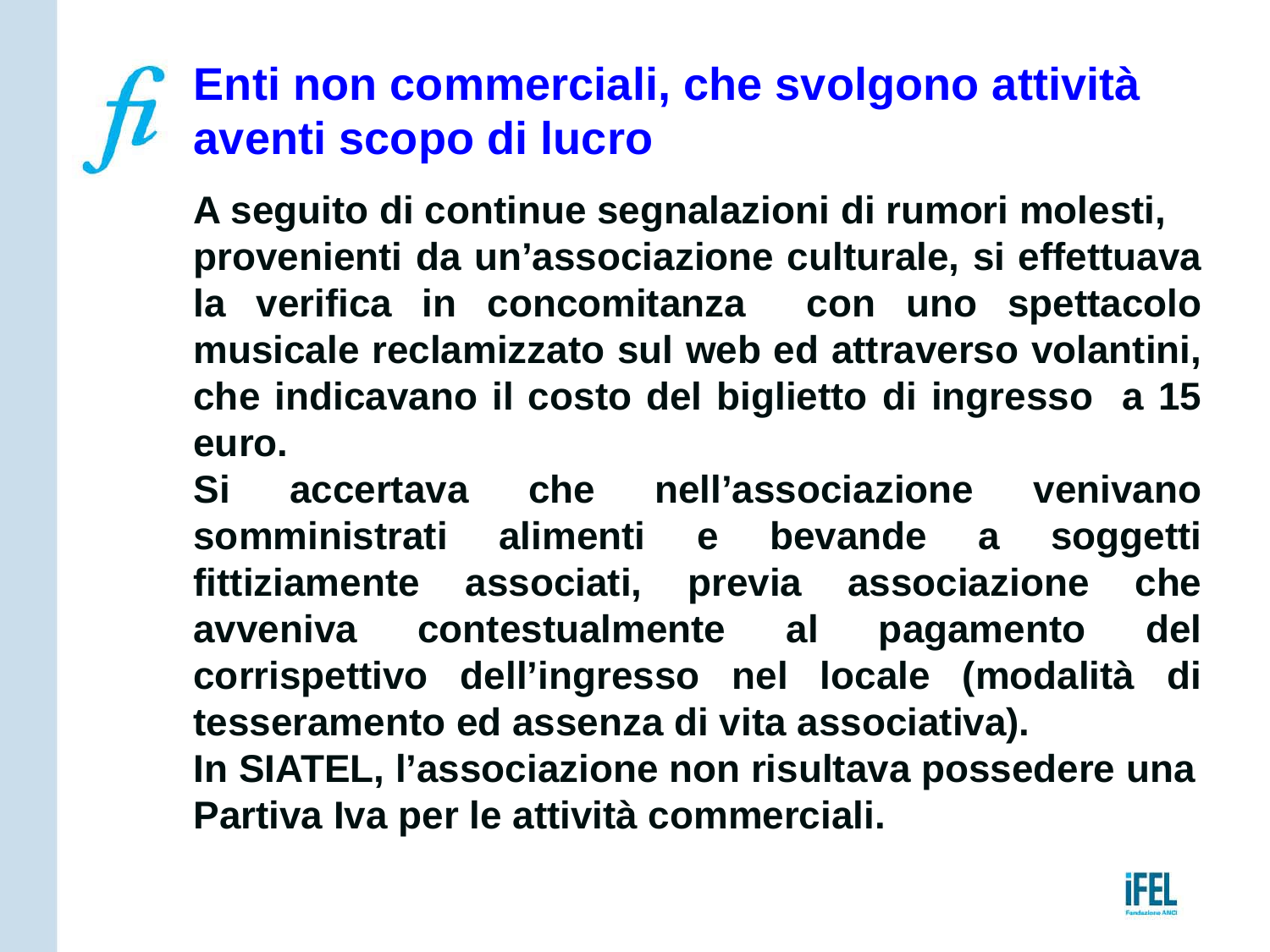

Enti non commerciali, che svolgono attività
aventi scopo di lucro

A seguito di continue segnalazioni di rumori molesti,
provenienti da un’associazione culturale, si effettuava la verifica in concomitanza  con uno spettacolo musicale reclamizzato sul web ed attraverso volantini, che indicavano il costo del biglietto di ingresso  a 15 euro.
Si accertava che nell’associazione venivano somministrati alimenti e bevande a soggetti fittiziamente associati, previa associazione che avveniva contestualmente al pagamento del corrispettivo dell’ingresso nel locale (modalità di tesseramento ed assenza di vita associativa).
In SIATEL, l’associazione non risultava possedere una
Partiva Iva per le attività commerciali.